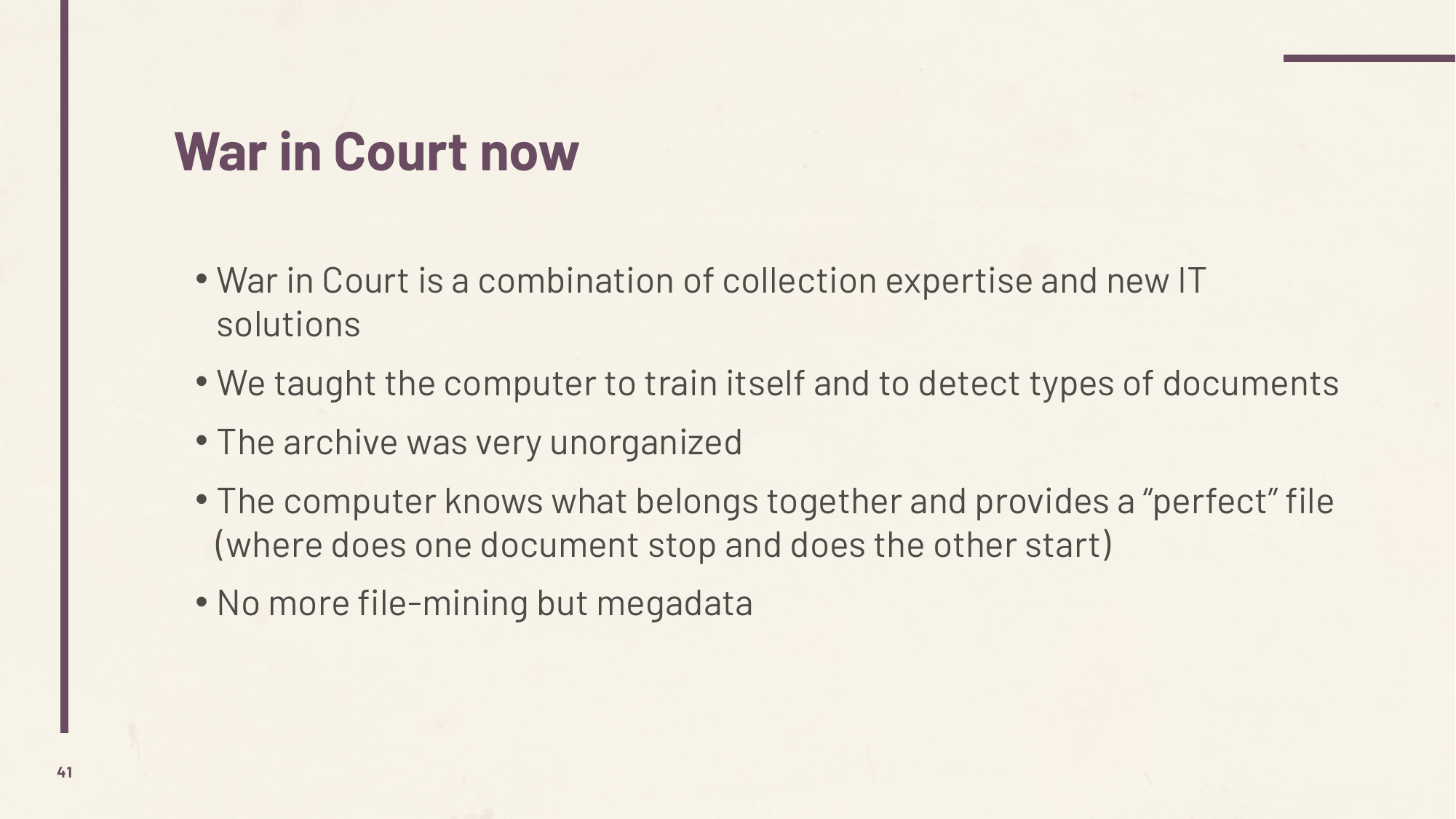

# War in Court now
War in Court is a combination of collection expertise and new IT solutions
We taught the computer to train itself and to detect types of documents
The archive was very unorganized
The computer knows what belongs together and provides a “perfect” file (where does one document stop and does the other start)
No more file-mining but megadata
41